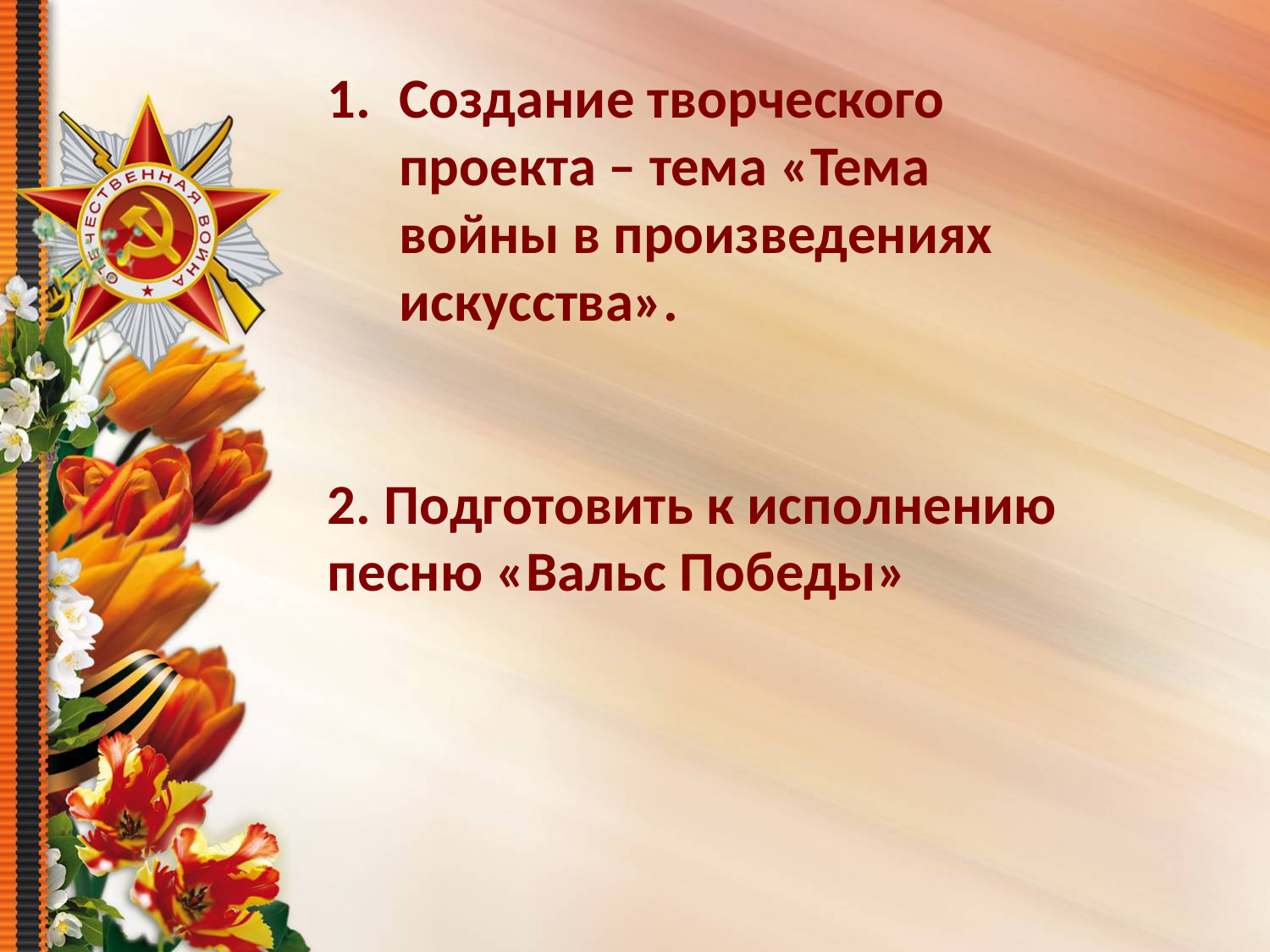

Создание творческого проекта – тема «Тема войны в произведениях искусства».

2. Подготовить к исполнению песню «Вальс Победы»